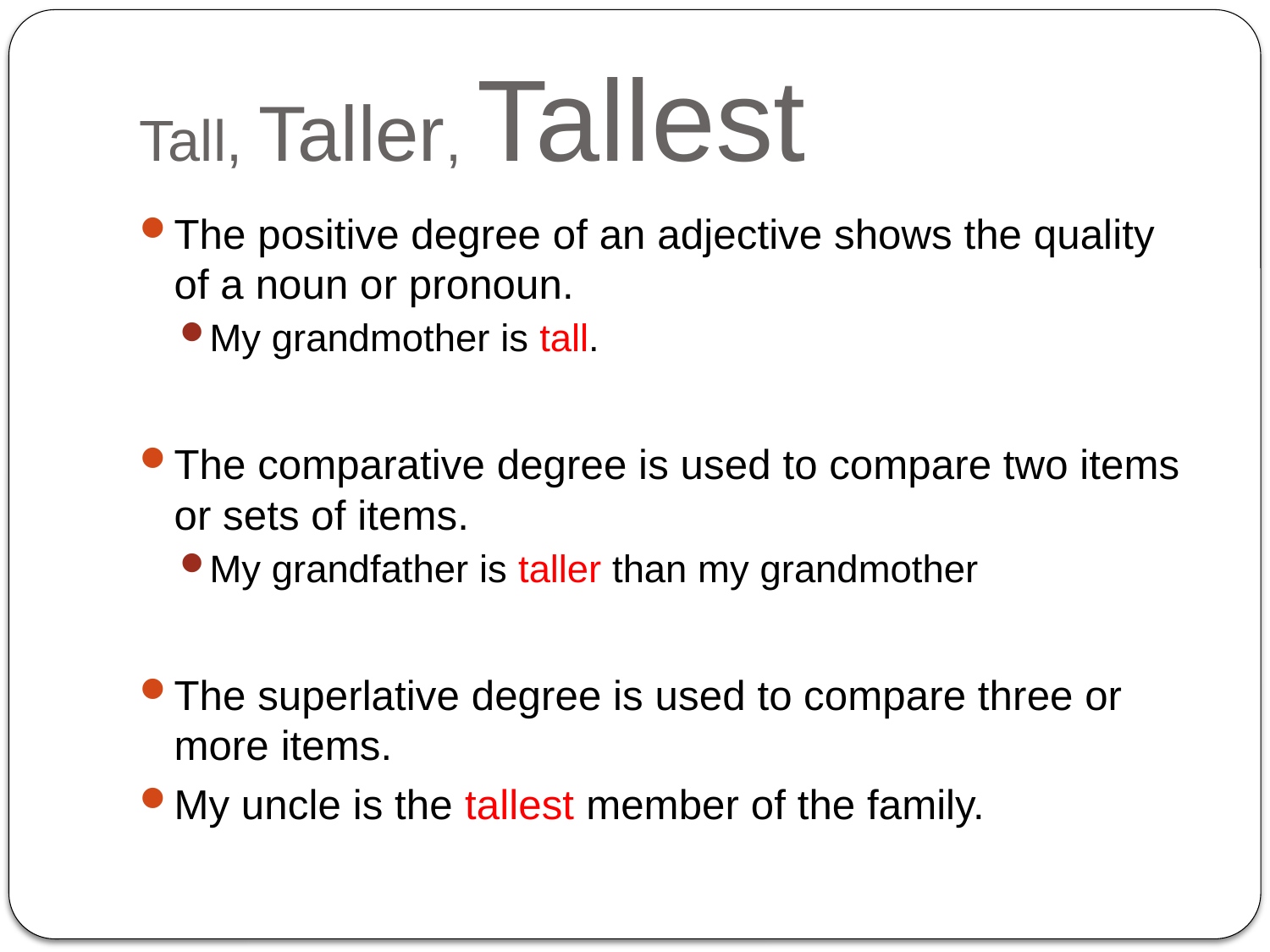

# Tall, Taller, Tallest
The positive degree of an adjective shows the quality of a noun or pronoun.
My grandmother is tall.

The comparative degree is used to compare two items or sets of items.
My grandfather is taller than my grandmother

The superlative degree is used to compare three or more items.
My uncle is the tallest member of the family.